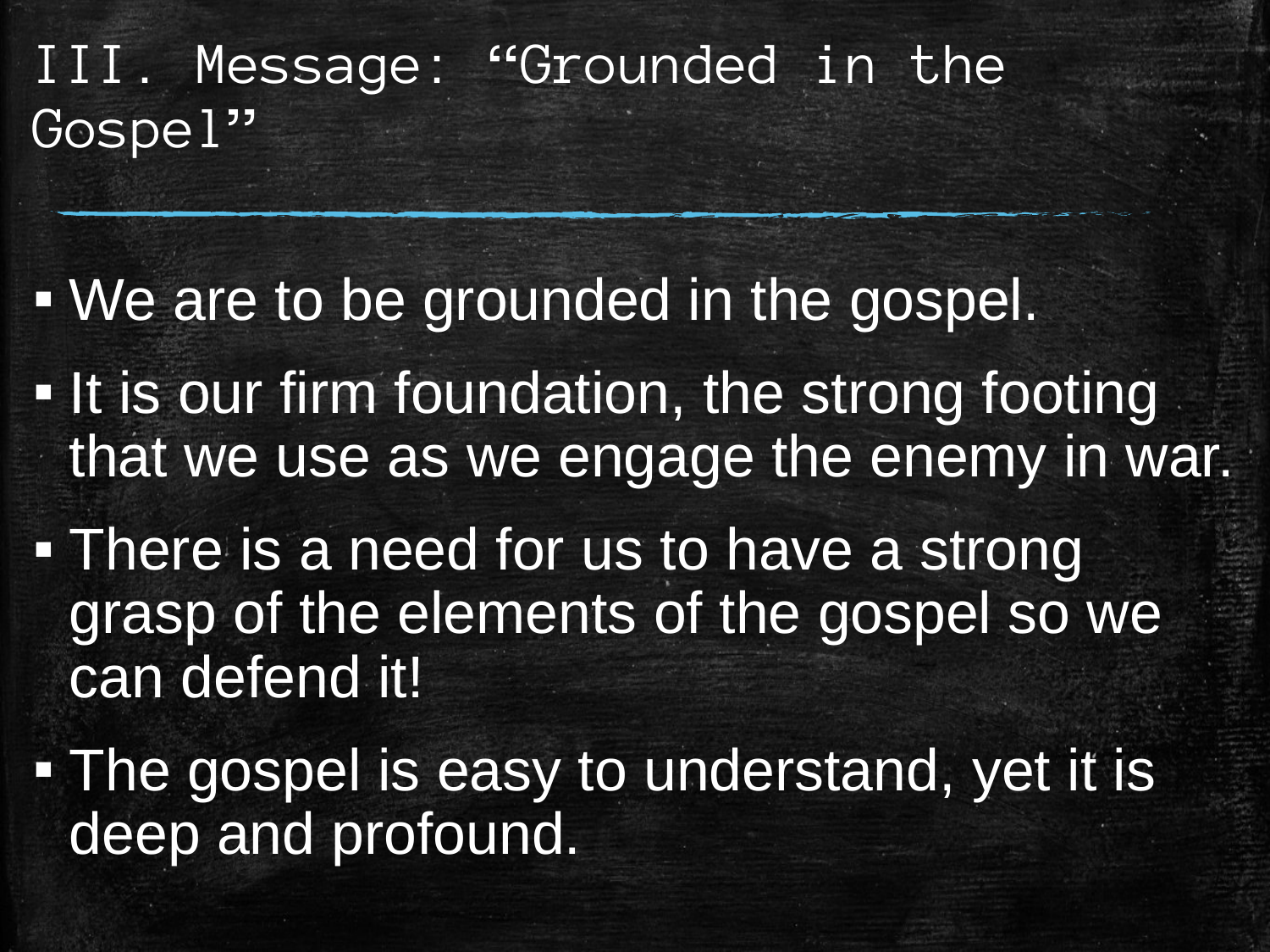

# III. Message: “Grounded in the Gospel”
We are to be grounded in the gospel.
It is our firm foundation, the strong footing that we use as we engage the enemy in war.
There is a need for us to have a strong grasp of the elements of the gospel so we can defend it!
The gospel is easy to understand, yet it is deep and profound.